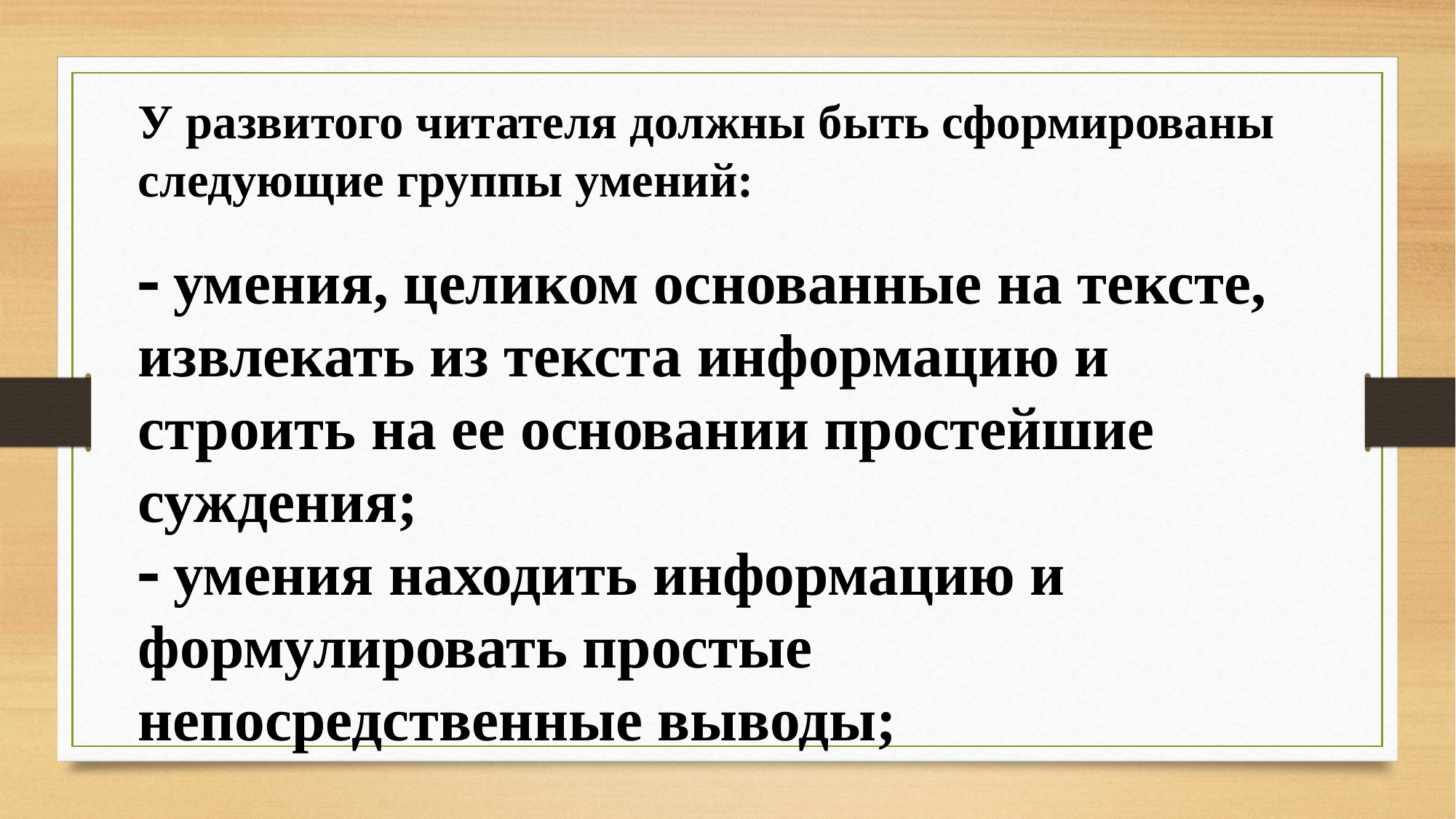

У развитого читателя должны быть сформированы следующие группы умений:

− умения, целиком основанные на тексте, извлекать из текста информацию и строить на ее основании простейшие суждения;
− умения находить информацию и формулировать простые непосредственные выводы;